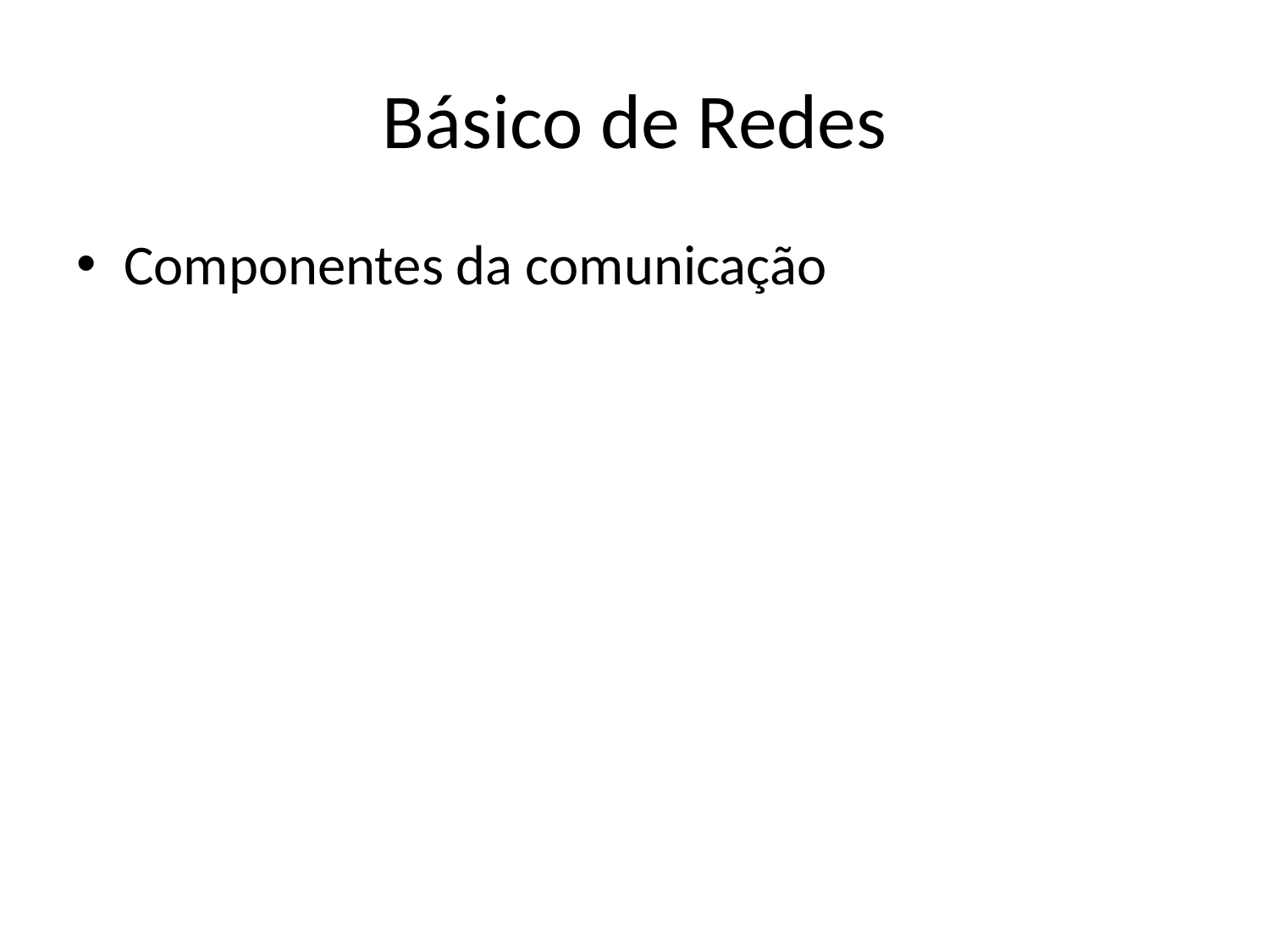

# Básico de Redes
Componentes da comunicação